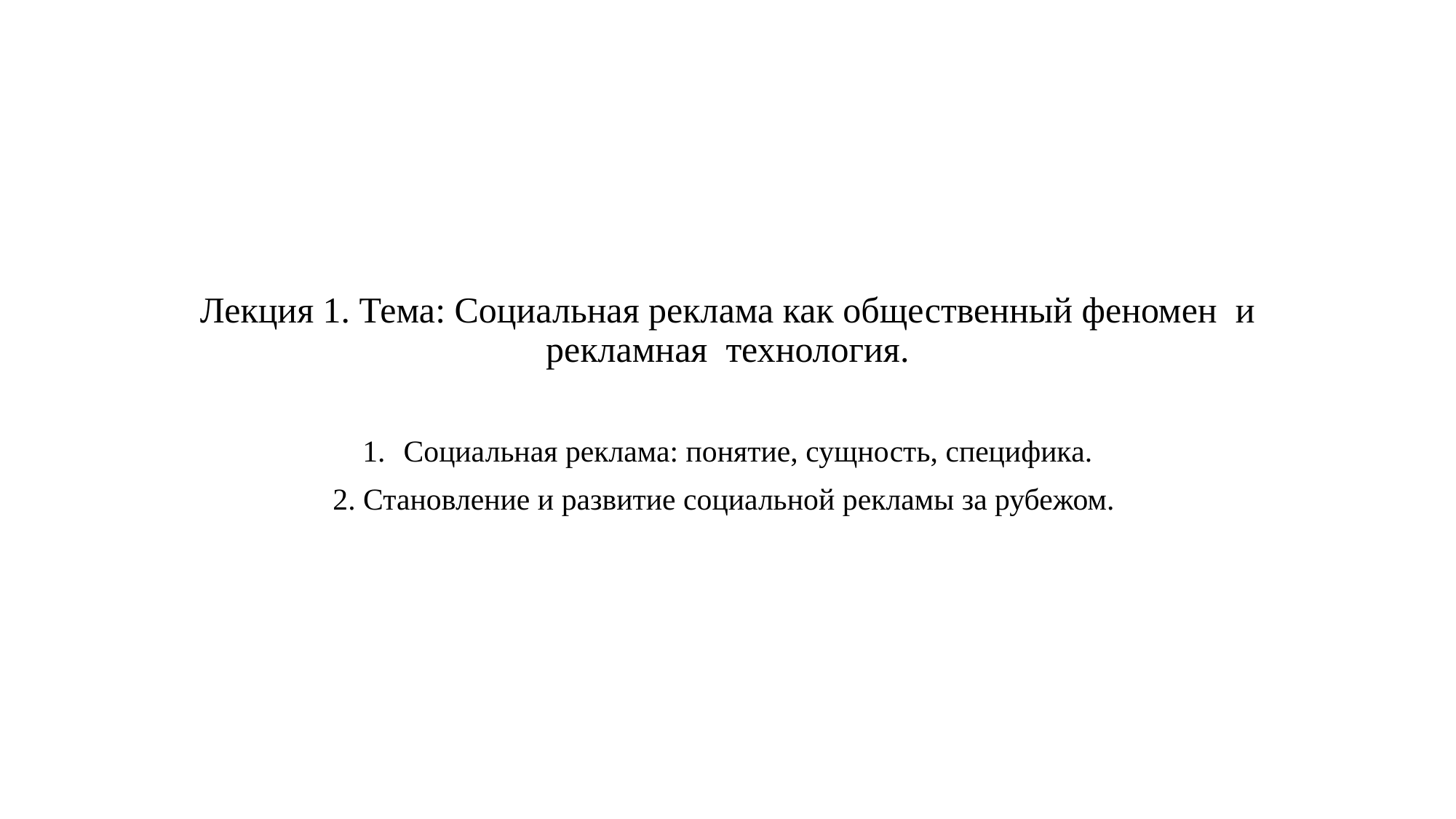

# Лекция 1. Тема: Социальная реклама как общественный феномен  и рекламная  технология.
Социальная реклама: понятие, сущность, специфика.
2. Становление и развитие социальной рекламы за рубежом.